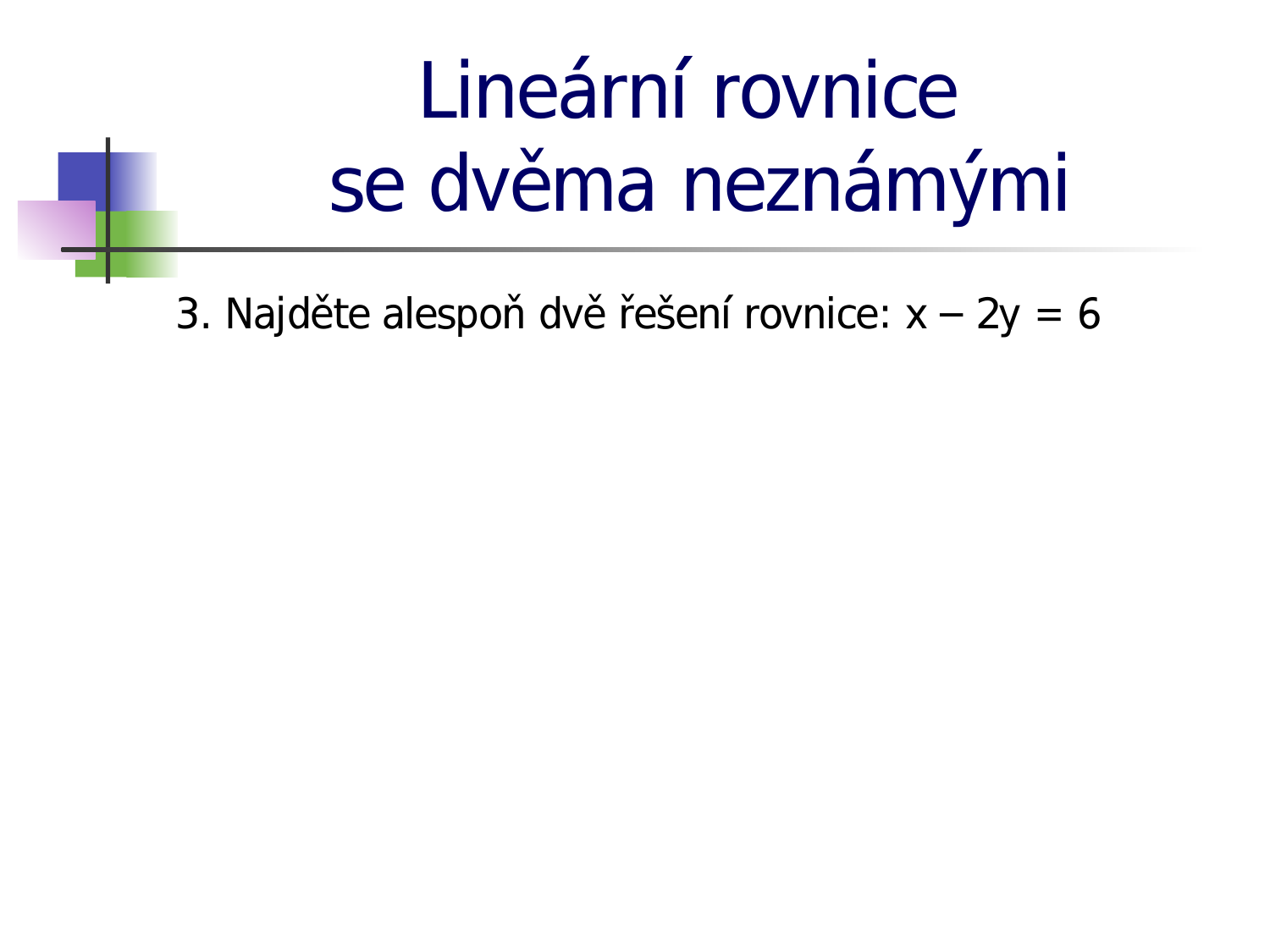

# Lineární rovnice se dvěma neznámými
3. Najděte alespoň dvě řešení rovnice: x – 2y = 6